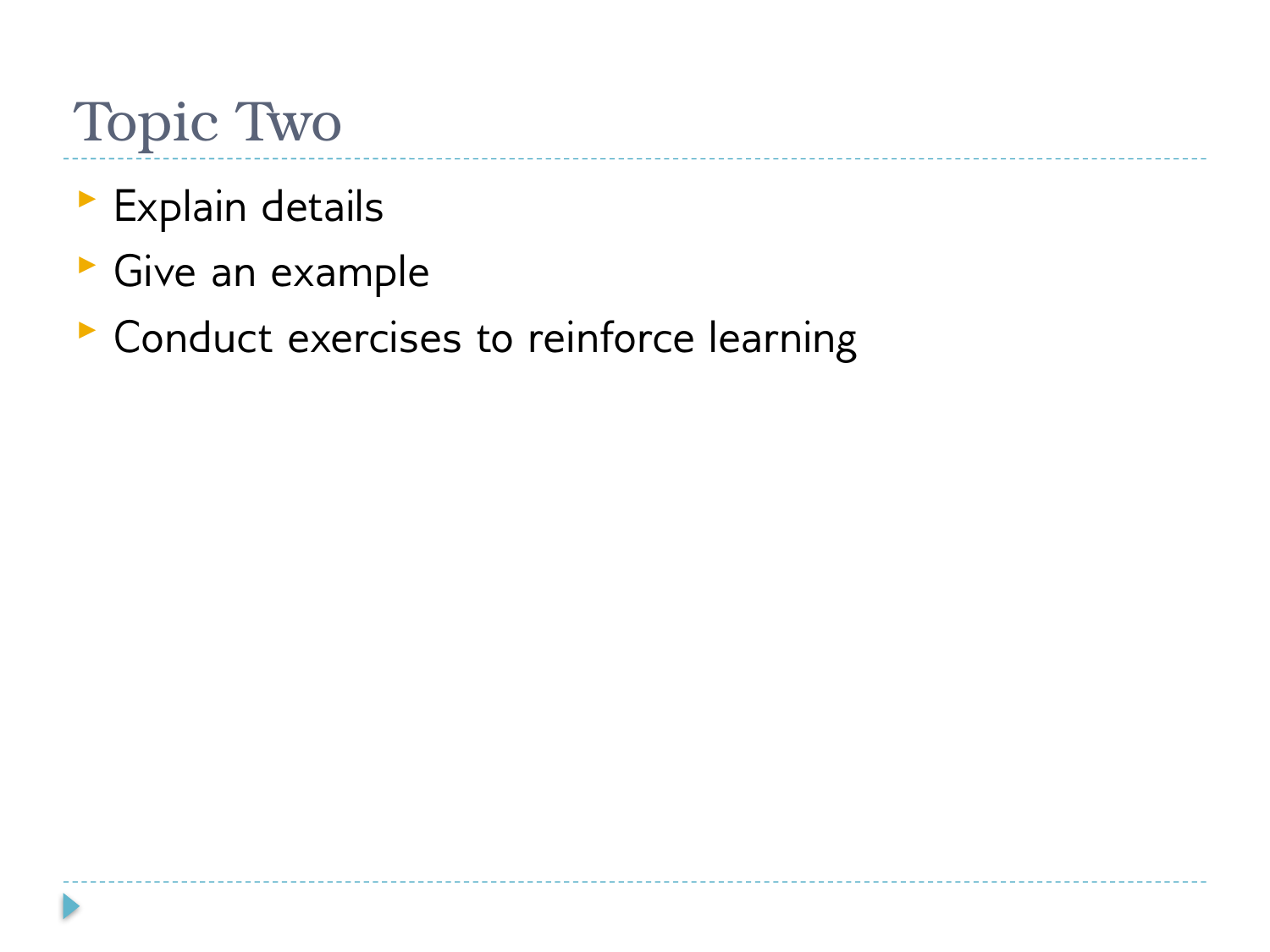

# Topic Two
Explain details
Give an example
Conduct exercises to reinforce learning